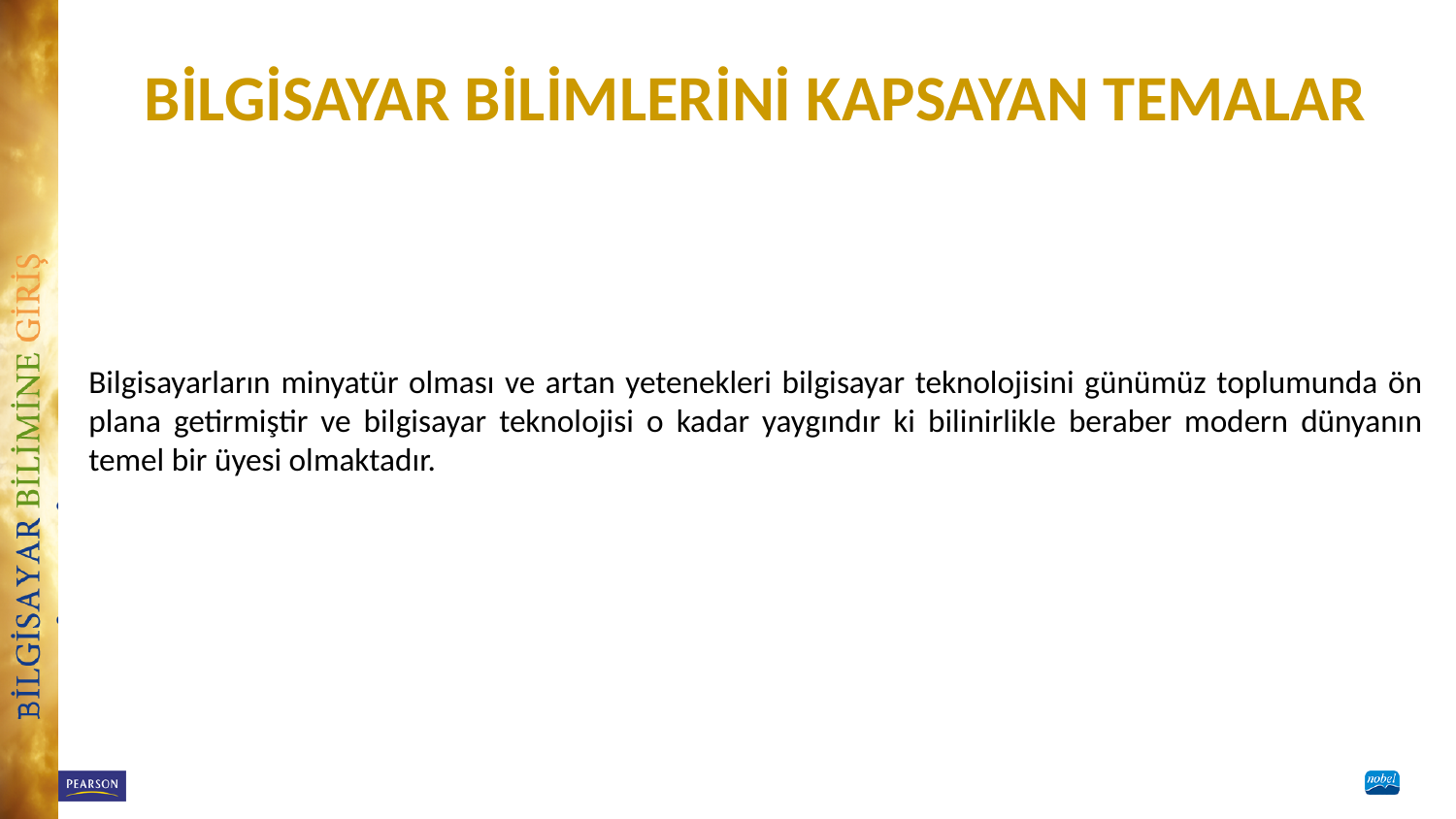

# BİLGİSAYAR BİLİMLERİNİ KAPSAYAN TEMALAR
Bilgisayarların minyatür olması ve artan yetenekleri bilgisayar teknolojisini günümüz toplumunda ön plana getirmiştir ve bilgisayar teknolojisi o kadar yaygındır ki bilinirlikle beraber modern dünyanın temel bir üyesi olmaktadır.